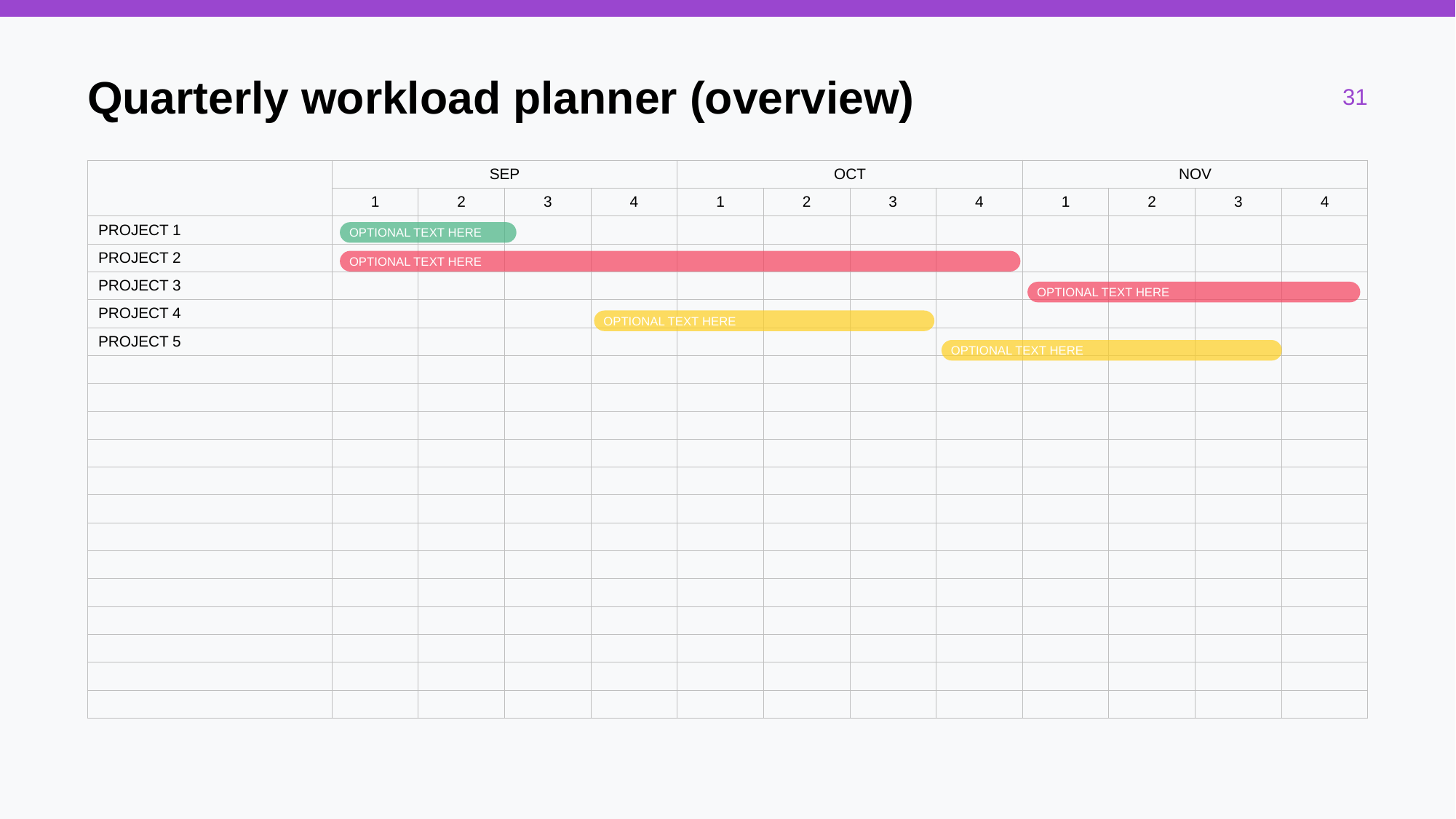

# Quarterly workload planner (overview)
|  | SEP |  |  |  | OCT |  |  |  | NOV |  |  |  |
| --- | --- | --- | --- | --- | --- | --- | --- | --- | --- | --- | --- | --- |
|  | 1 | 2 | 3 | 4 | 1 | 2 | 3 | 4 | 1 | 2 | 3 | 4 |
| PROJECT 1 |  |  |  |  |  |  |  |  |  |  |  |  |
| PROJECT 2 |  |  |  |  |  |  |  |  |  |  |  |  |
| PROJECT 3 |  |  |  |  |  |  |  |  |  |  |  |  |
| PROJECT 4 |  |  |  |  |  |  |  |  |  |  |  |  |
| PROJECT 5 |  |  |  |  |  |  |  |  |  |  |  |  |
|  |  |  |  |  |  |  |  |  |  |  |  |  |
|  |  |  |  |  |  |  |  |  |  |  |  |  |
|  |  |  |  |  |  |  |  |  |  |  |  |  |
|  |  |  |  |  |  |  |  |  |  |  |  |  |
|  |  |  |  |  |  |  |  |  |  |  |  |  |
|  |  |  |  |  |  |  |  |  |  |  |  |  |
|  |  |  |  |  |  |  |  |  |  |  |  |  |
|  |  |  |  |  |  |  |  |  |  |  |  |  |
|  |  |  |  |  |  |  |  |  |  |  |  |  |
|  |  |  |  |  |  |  |  |  |  |  |  |  |
|  |  |  |  |  |  |  |  |  |  |  |  |  |
|  |  |  |  |  |  |  |  |  |  |  |  |  |
|  |  |  |  |  |  |  |  |  |  |  |  |  |
OPTIONAL TEXT HERE
OPTIONAL TEXT HERE
OPTIONAL TEXT HERE
OPTIONAL TEXT HERE
OPTIONAL TEXT HERE